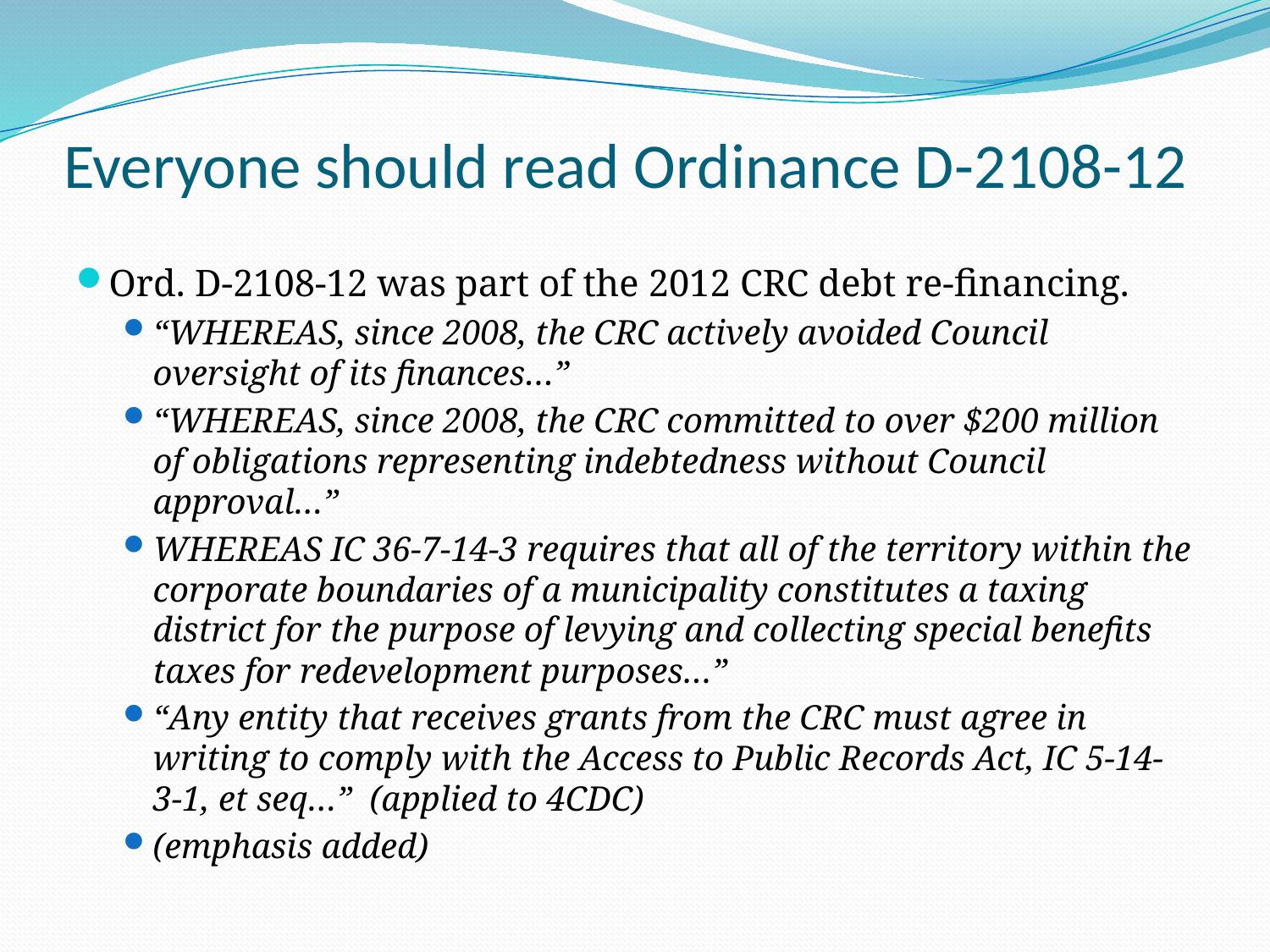

# Everyone should read Ordinance D-2108-12
Ord. D-2108-12 was part of the 2012 CRC debt re-financing.
“WHEREAS, since 2008, the CRC actively avoided Council oversight of its finances…”
“WHEREAS, since 2008, the CRC committed to over $200 million of obligations representing indebtedness without Council approval…”
WHEREAS IC 36-7-14-3 requires that all of the territory within the corporate boundaries of a municipality constitutes a taxing district for the purpose of levying and collecting special benefits taxes for redevelopment purposes…”
“Any entity that receives grants from the CRC must agree in writing to comply with the Access to Public Records Act, IC 5-14-3-1, et seq…”  (applied to 4CDC)
(emphasis added)